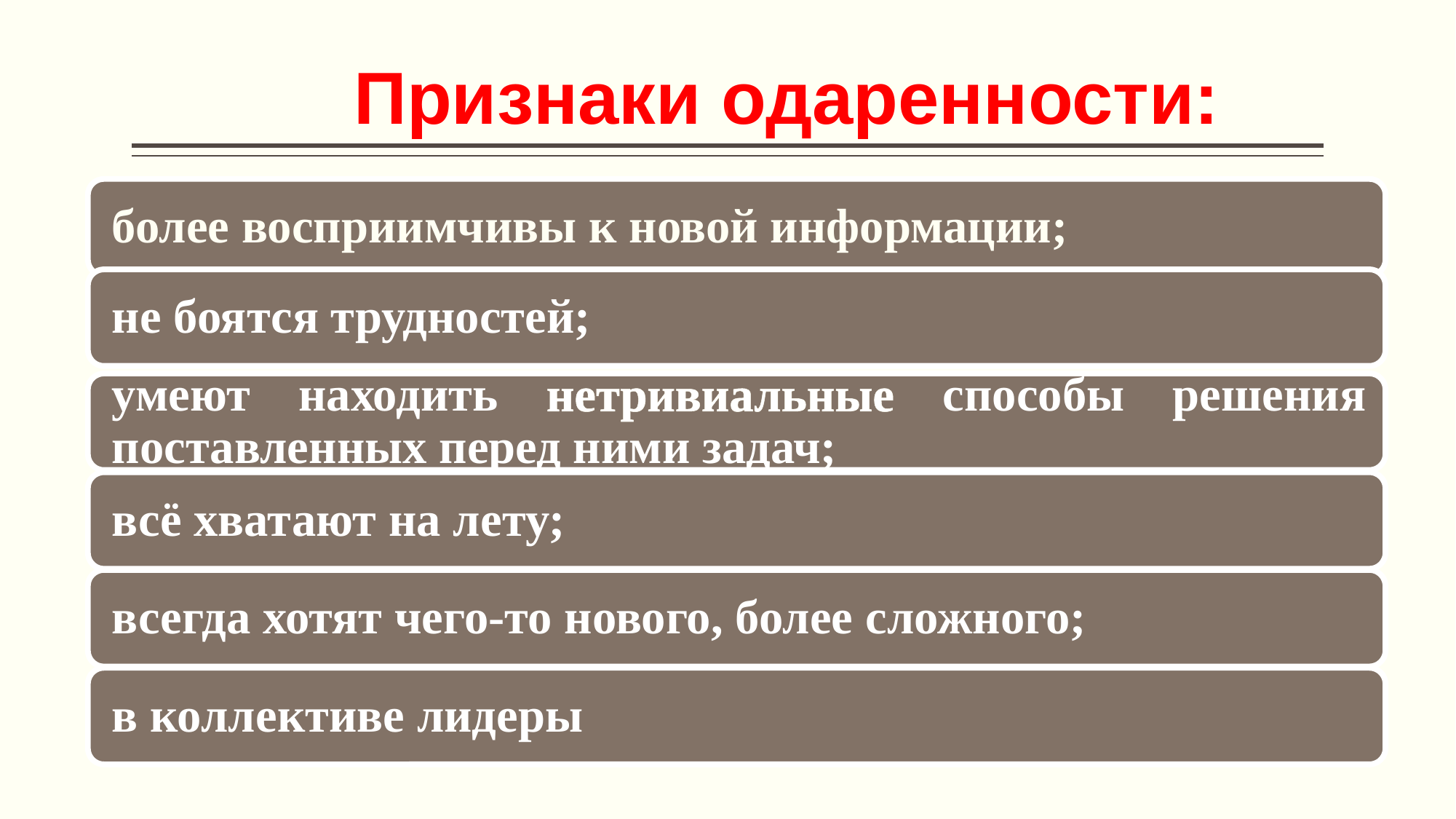

# Признаки одаренности:
более восприимчивы к новой информации;
не боятся трудностей;
умеют находить нетривиальные способы решения поставленных перед ними задач;
всё хватают на лету;
всегда хотят чего-то нового, более сложного;
в коллективе лидеры